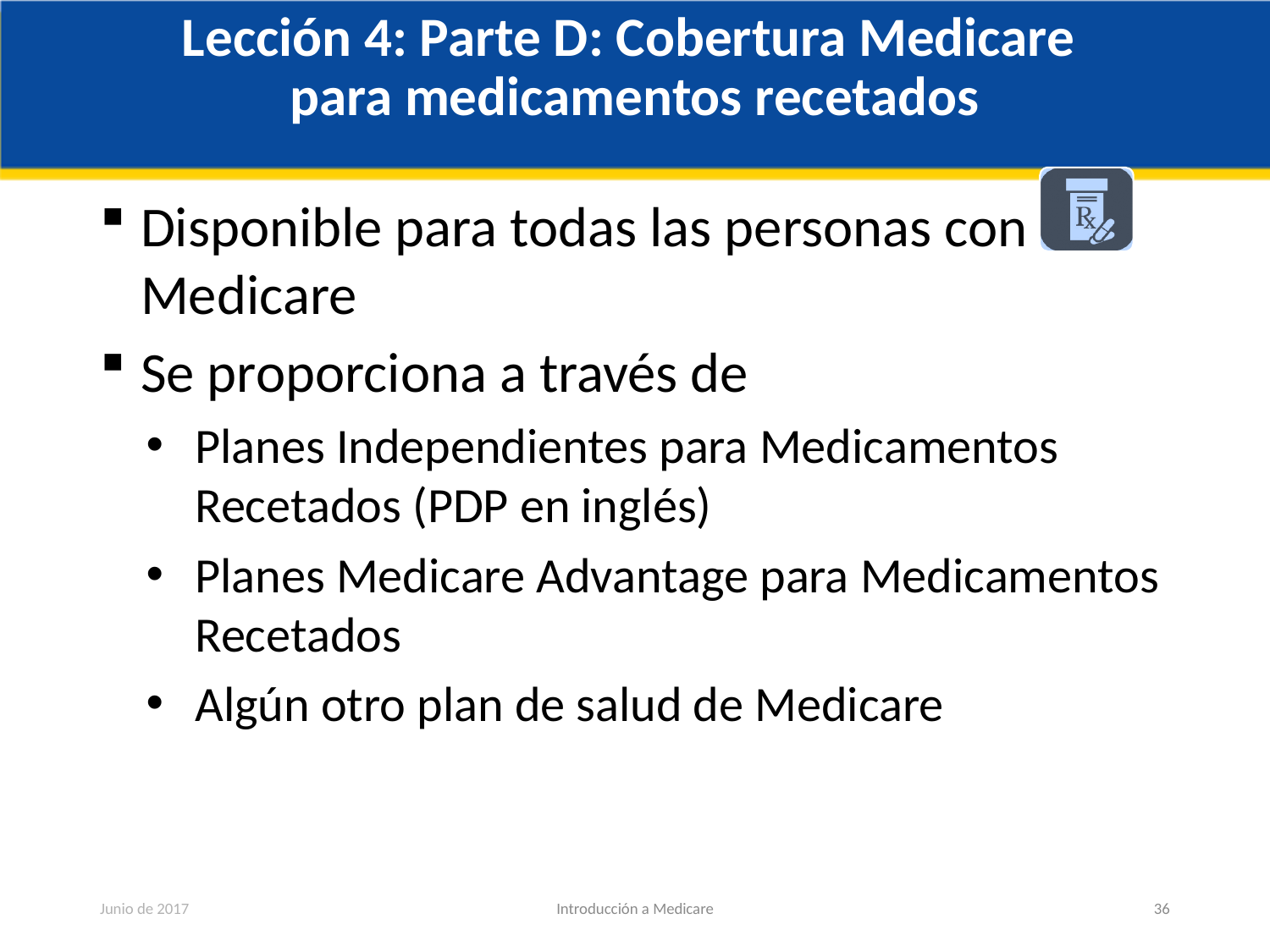

# Lección 4: Parte D: Cobertura Medicare para medicamentos recetados

Disponible para todas las personas con Medicare
Se proporciona a través de
Planes Independientes para Medicamentos Recetados (PDP en inglés)
Planes Medicare Advantage para Medicamentos Recetados
Algún otro plan de salud de Medicare

Junio de 2017
Introducción a Medicare
36